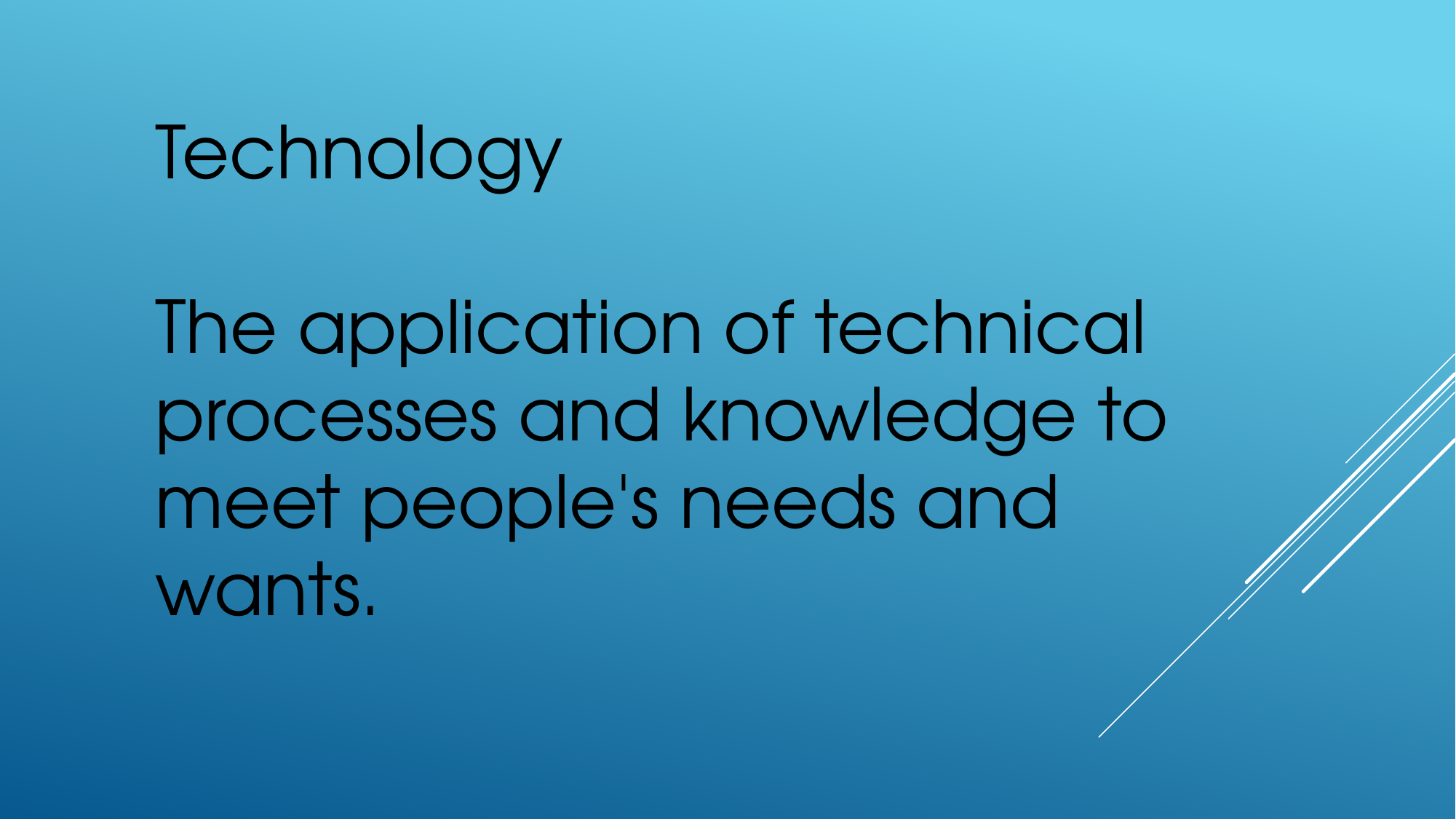

Technology

The application of technical processes and knowledge to meet people's needs and wants.